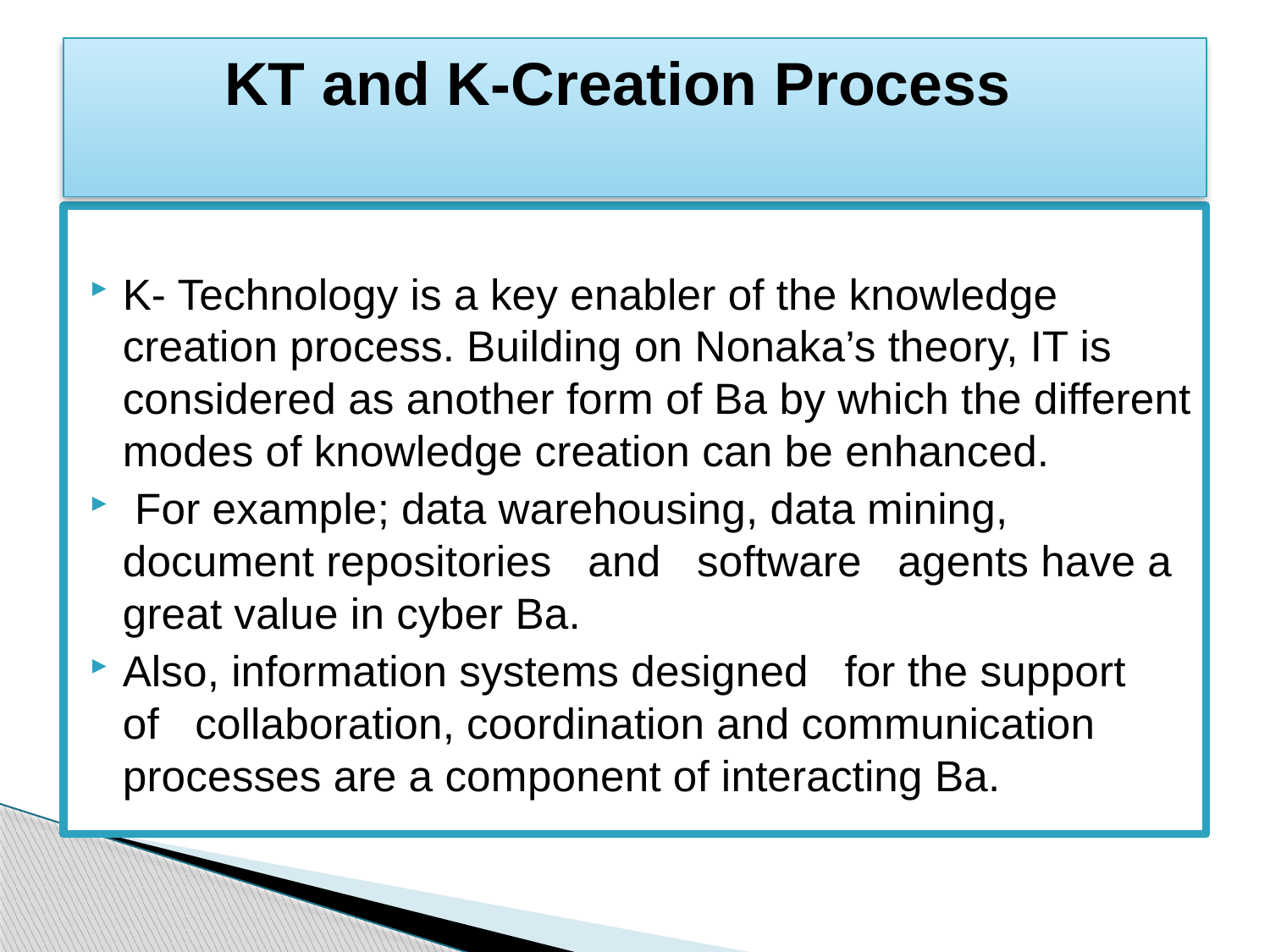

# KT and K-Creation Process

K- Technology is a key enabler of the knowledge creation process. Building on Nonaka’s theory, IT is considered as another form of Ba by which the different modes of knowledge creation can be enhanced.
 For example; data warehousing, data mining, document repositories   and   software   agents have a great value in cyber Ba.
Also, information systems designed   for the support   of   collaboration, coordination and communication processes are a component of interacting Ba.